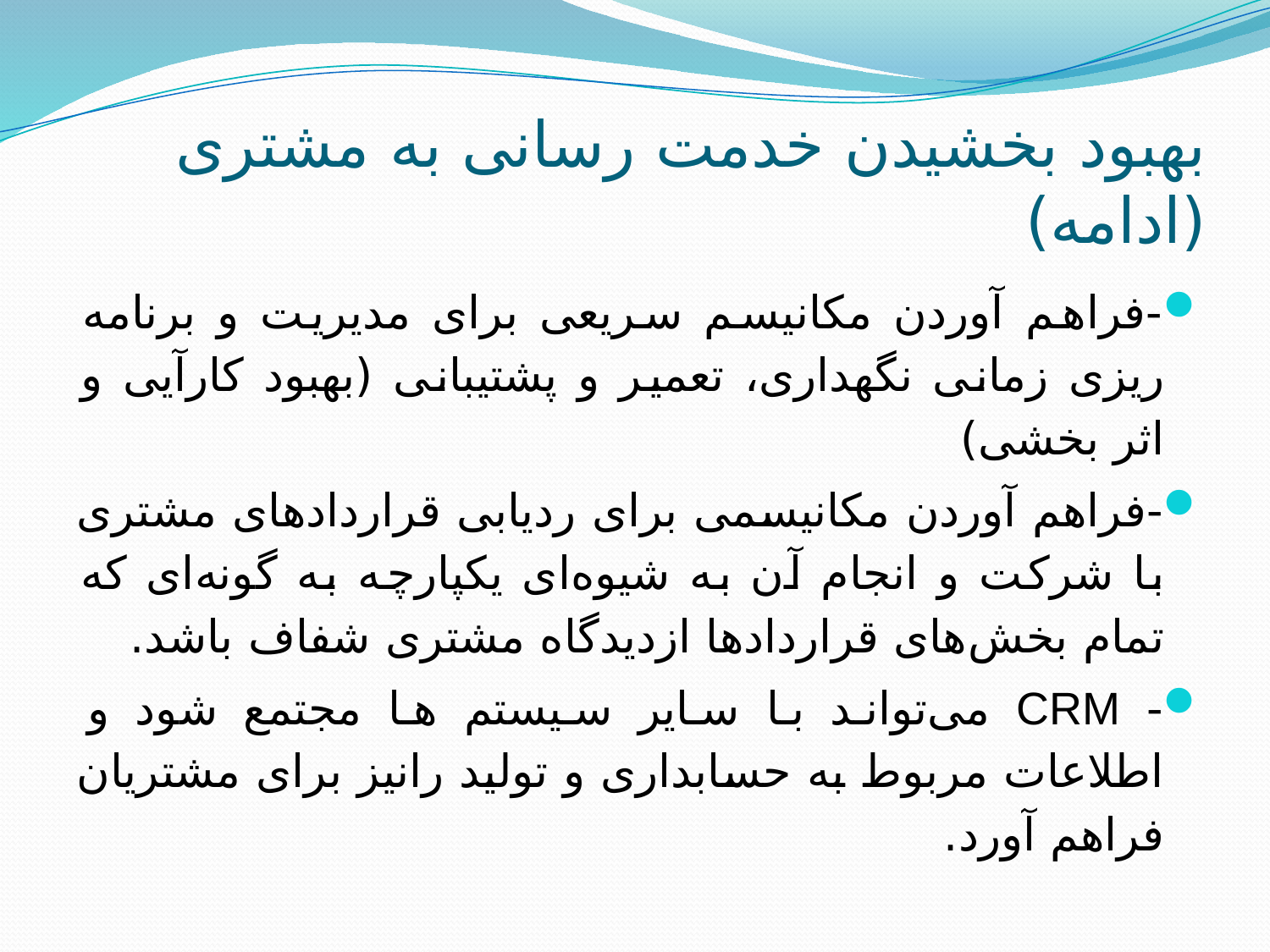

# بهبود بخشیدن خدمت رسانی به مشتری (ادامه)
-فراهم آوردن مكانیسم سریعی برای مدیریت و برنامه ریزی زمانی نگهداری، تعمیر و پشتیبانی (بهبود كارآیی و اثر بخشی)
-فراهم‌ آوردن مكانیسمی برای ردیابی قراردادهای مشتری با شركت و انجام آن به شیوه‌ای یكپارچه به گونه‌ای كه تمام بخش‌های قراردادها ازدیدگاه مشتری شفاف باشد.
- CRM می‌تواند با سایر سیستم ها مجتمع شود و اطلاعات مربوط به حسابداری و تولید رانیز برای مشتریان فراهم آورد.